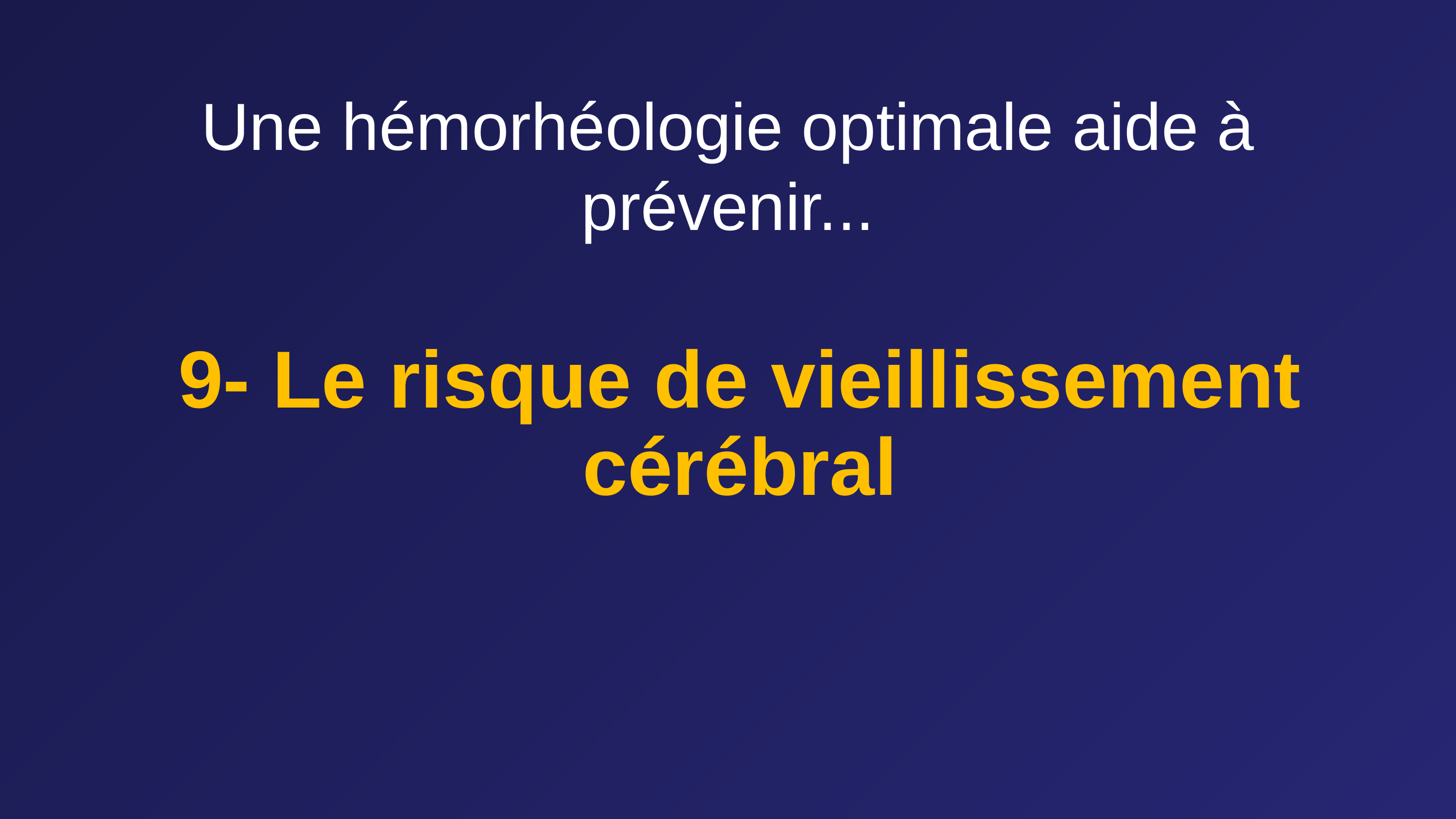

# Une hémorhéologie optimale aide à prévenir...
9- Le risque de vieillissement cérébral